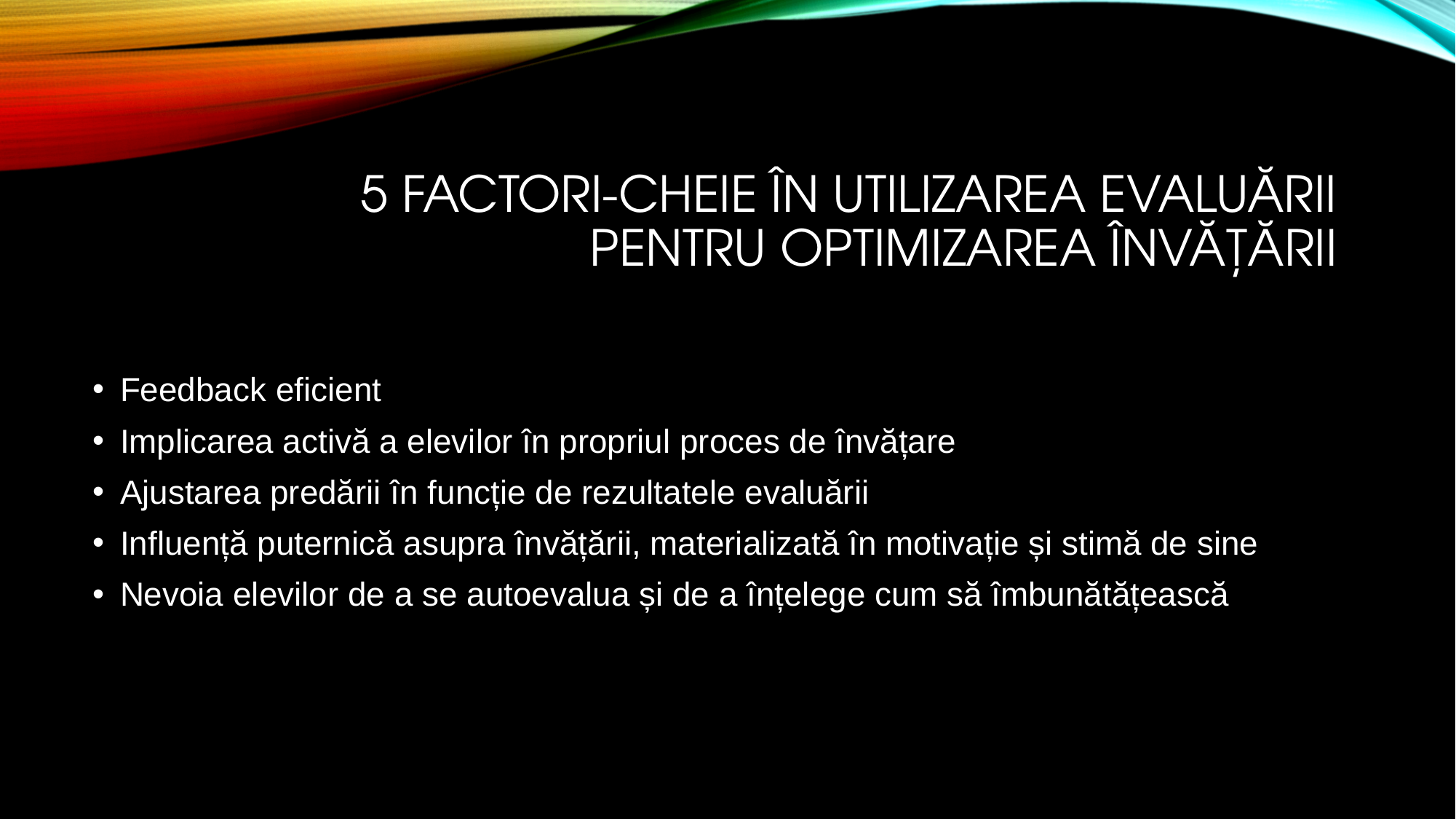

# 5 factori-cheie în utilizarea evaluării pentru optimizarea învățării
Feedback eficient
Implicarea activă a elevilor în propriul proces de învățare
Ajustarea predării în funcție de rezultatele evaluării
Influență puternică asupra învățării, materializată în motivație și stimă de sine
Nevoia elevilor de a se autoevalua și de a înțelege cum să îmbunătățească